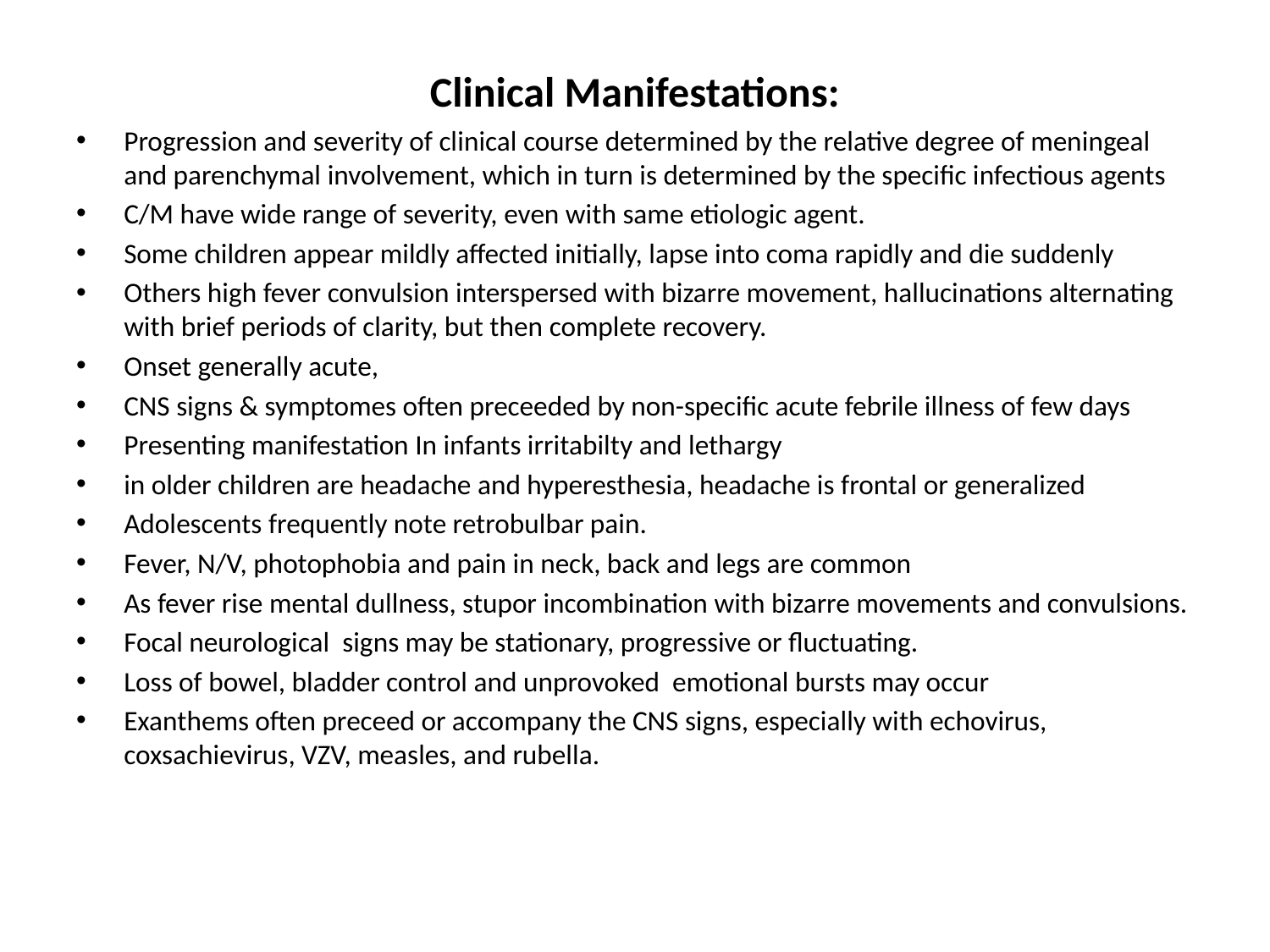

# Clinical Manifestations:
Progression and severity of clinical course determined by the relative degree of meningeal and parenchymal involvement, which in turn is determined by the specific infectious agents
C/M have wide range of severity, even with same etiologic agent.
Some children appear mildly affected initially, lapse into coma rapidly and die suddenly
Others high fever convulsion interspersed with bizarre movement, hallucinations alternating  with brief periods of clarity, but then complete recovery.
Onset generally acute,
CNS signs & symptomes often preceeded by non-specific acute febrile illness of few days
Presenting manifestation In infants irritabilty and lethargy
in older children are headache and hyperesthesia, headache is frontal or generalized
Adolescents frequently note retrobulbar pain.
Fever, N/V, photophobia and pain in neck, back and legs are common
As fever rise mental dullness, stupor incombination with bizarre movements and convulsions.
Focal neurological  signs may be stationary, progressive or fluctuating.
Loss of bowel, bladder control and unprovoked  emotional bursts may occur
Exanthems often preceed or accompany the CNS signs, especially with echovirus, coxsachievirus, VZV, measles, and rubella.